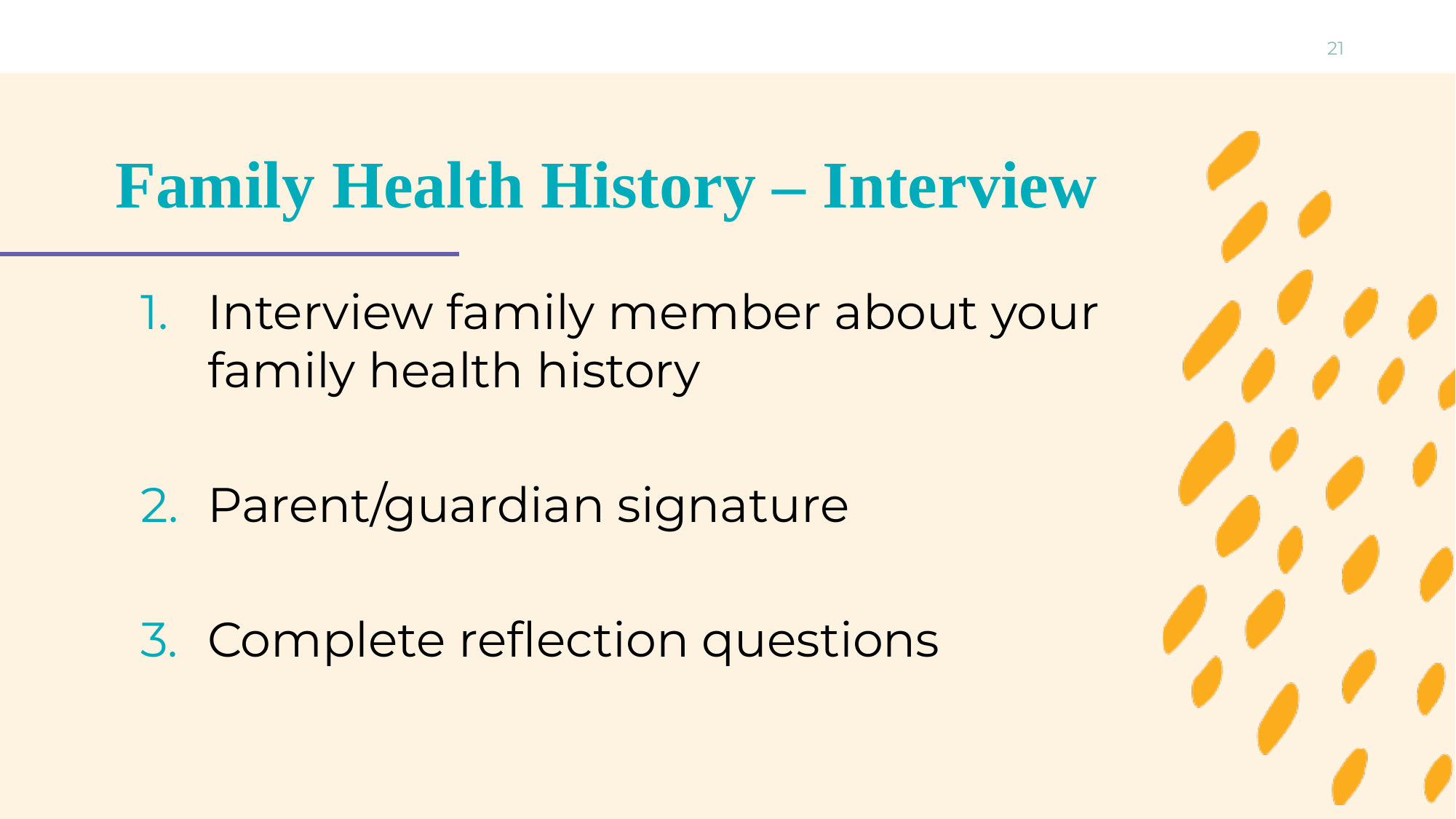

21
# Family Health History – Interview
Interview family member about your
family health history

Parent/guardian signature

Complete reflection questions